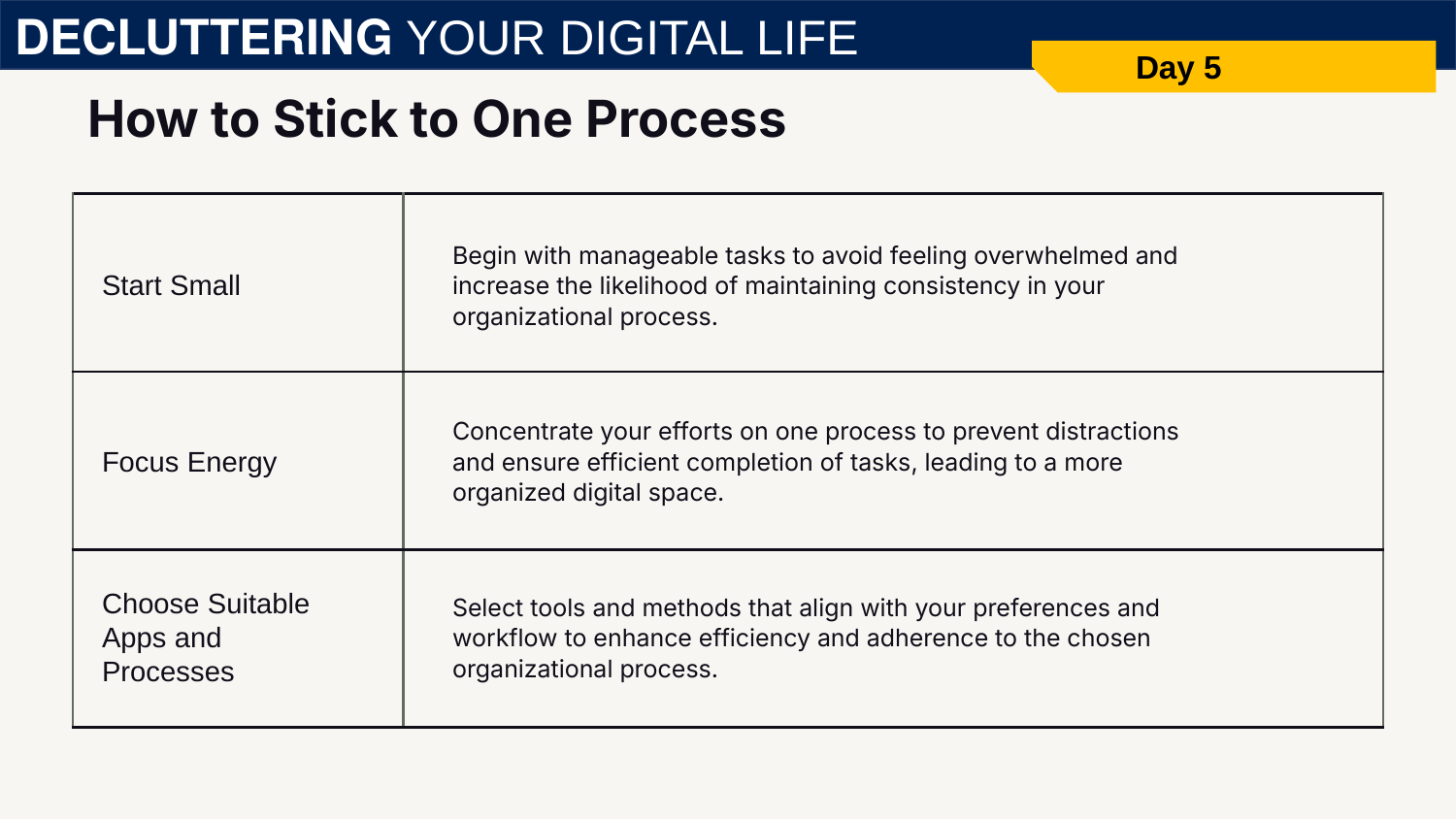

DECLUTTERING YOUR DIGITAL LIFE
Day 5

# How to Stick to One Process
|  |  |
| --- | --- |
|  |  |
|  |  |
Begin with manageable tasks to avoid feeling overwhelmed and increase the likelihood of maintaining consistency in your organizational process.
Start Small
Concentrate your efforts on one process to prevent distractions and ensure efficient completion of tasks, leading to a more organized digital space.
Focus Energy
Select tools and methods that align with your preferences and workflow to enhance efficiency and adherence to the chosen organizational process.
Choose Suitable Apps and Processes